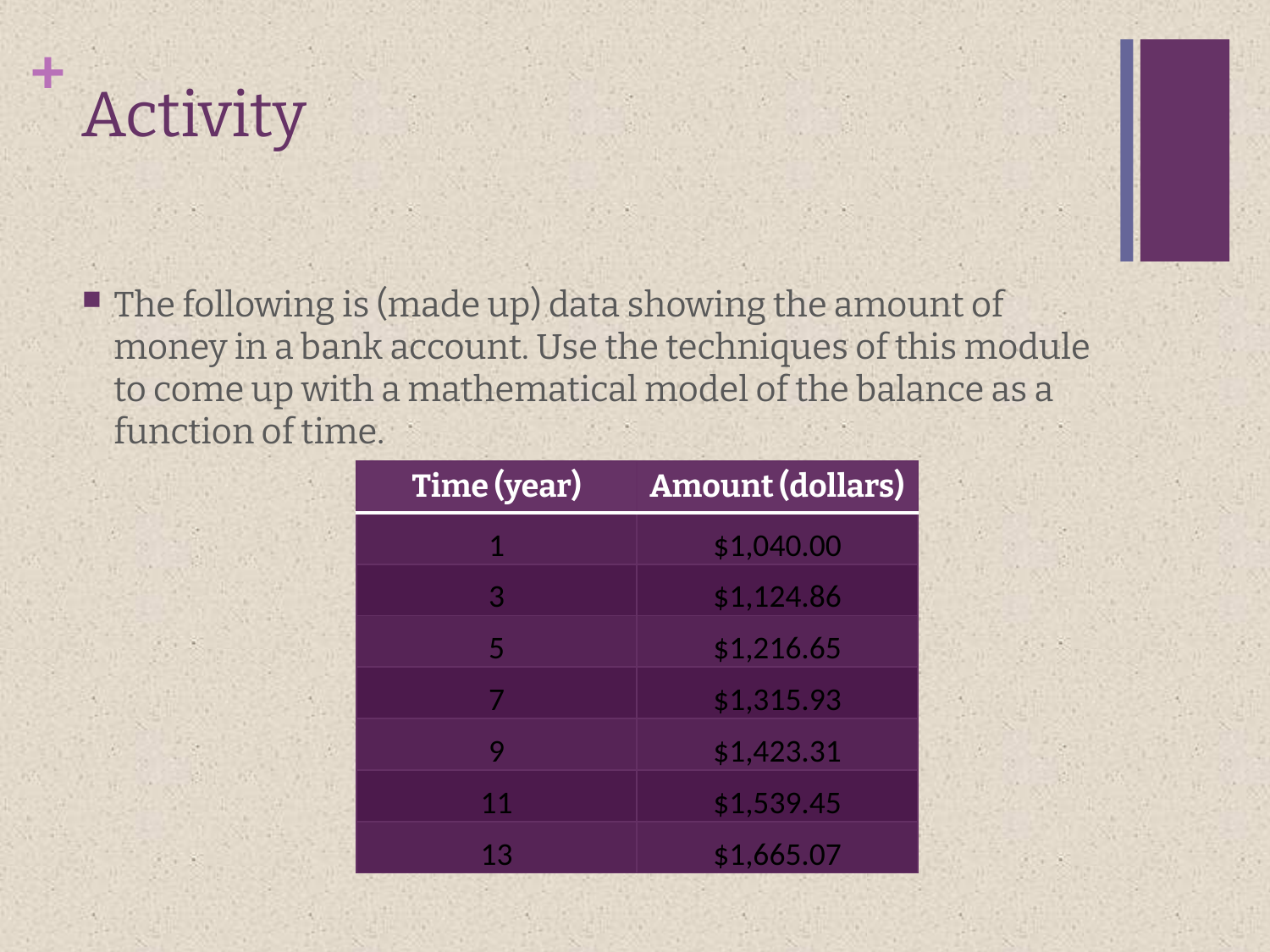

# Activity
The following is (made up) data showing the amount of money in a bank account. Use the techniques of this module to come up with a mathematical model of the balance as a function of time.

| Time (year) | Amount (dollars) |
| --- | --- |
| 1 | $1,040.00 |
| 3 | $1,124.86 |
| 5 | $1,216.65 |
| 7 | $1,315.93 |
| 9 | $1,423.31 |
| 11 | $1,539.45 |
| 13 | $1,665.07 |